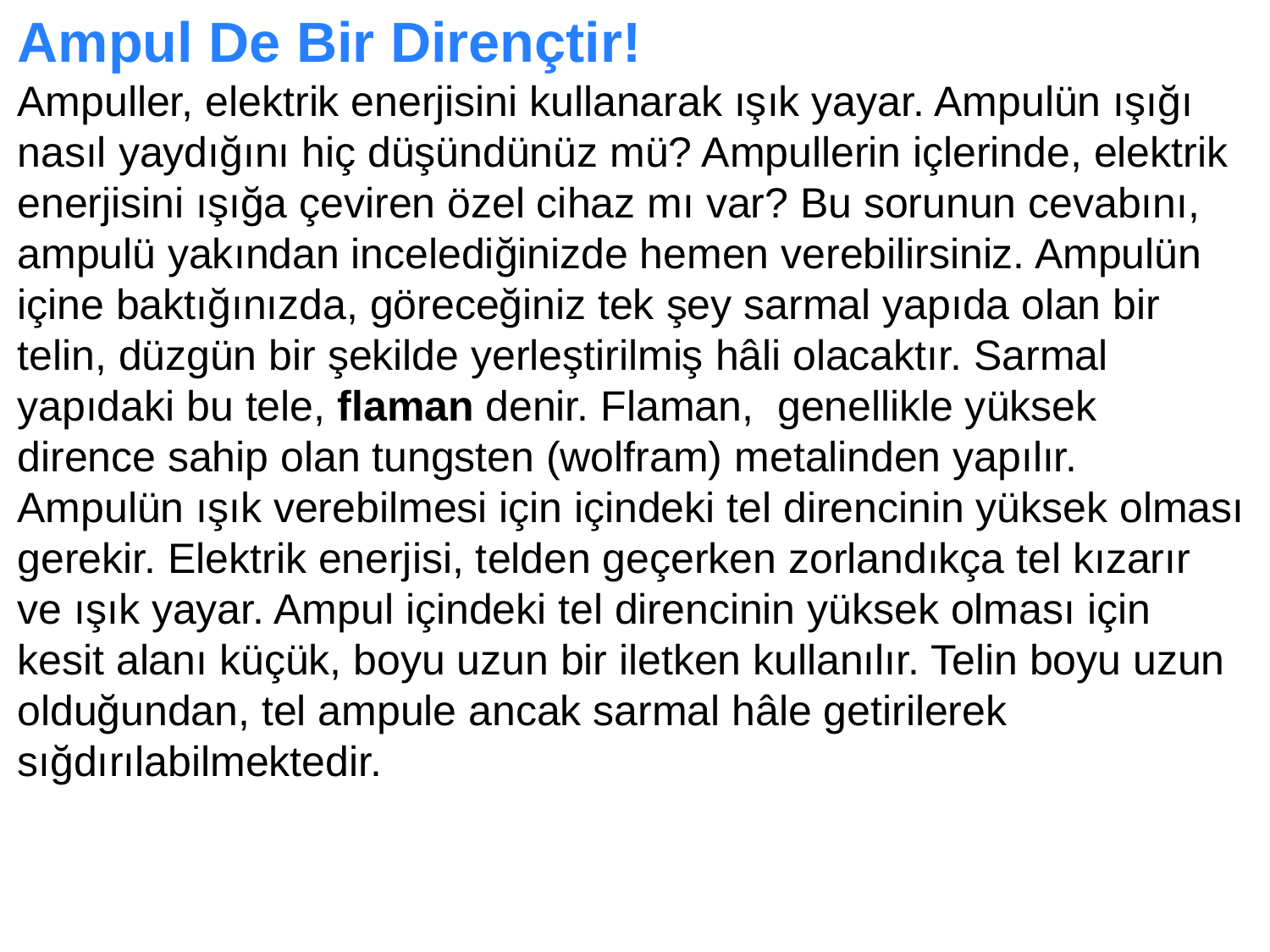

Ampul De Bir Dirençtir!
Ampuller, elektrik enerjisini kullanarak ışık yayar. Ampulün ışığı nasıl yaydığını hiç düşündünüz mü? Ampullerin içlerinde, elektrik enerjisini ışığa çeviren özel cihaz mı var? Bu sorunun cevabını, ampulü yakından incelediğinizde hemen verebilirsiniz. Ampulün içine baktığınızda, göreceğiniz tek şey sarmal yapıda olan bir telin, düzgün bir şekilde yerleştirilmiş hâli olacaktır. Sarmal yapıdaki bu tele, flaman denir. Flaman,  genellikle yüksek dirence sahip olan tungsten (wolfram) metalinden yapılır. Ampulün ışık verebilmesi için içindeki tel direncinin yüksek olması gerekir. Elektrik enerjisi, telden geçerken zorlandıkça tel kızarır ve ışık yayar. Ampul içindeki tel direncinin yüksek olması için kesit alanı küçük, boyu uzun bir iletken kullanılır. Telin boyu uzun olduğundan, tel ampule ancak sarmal hâle getirilerek sığdırılabilmektedir.